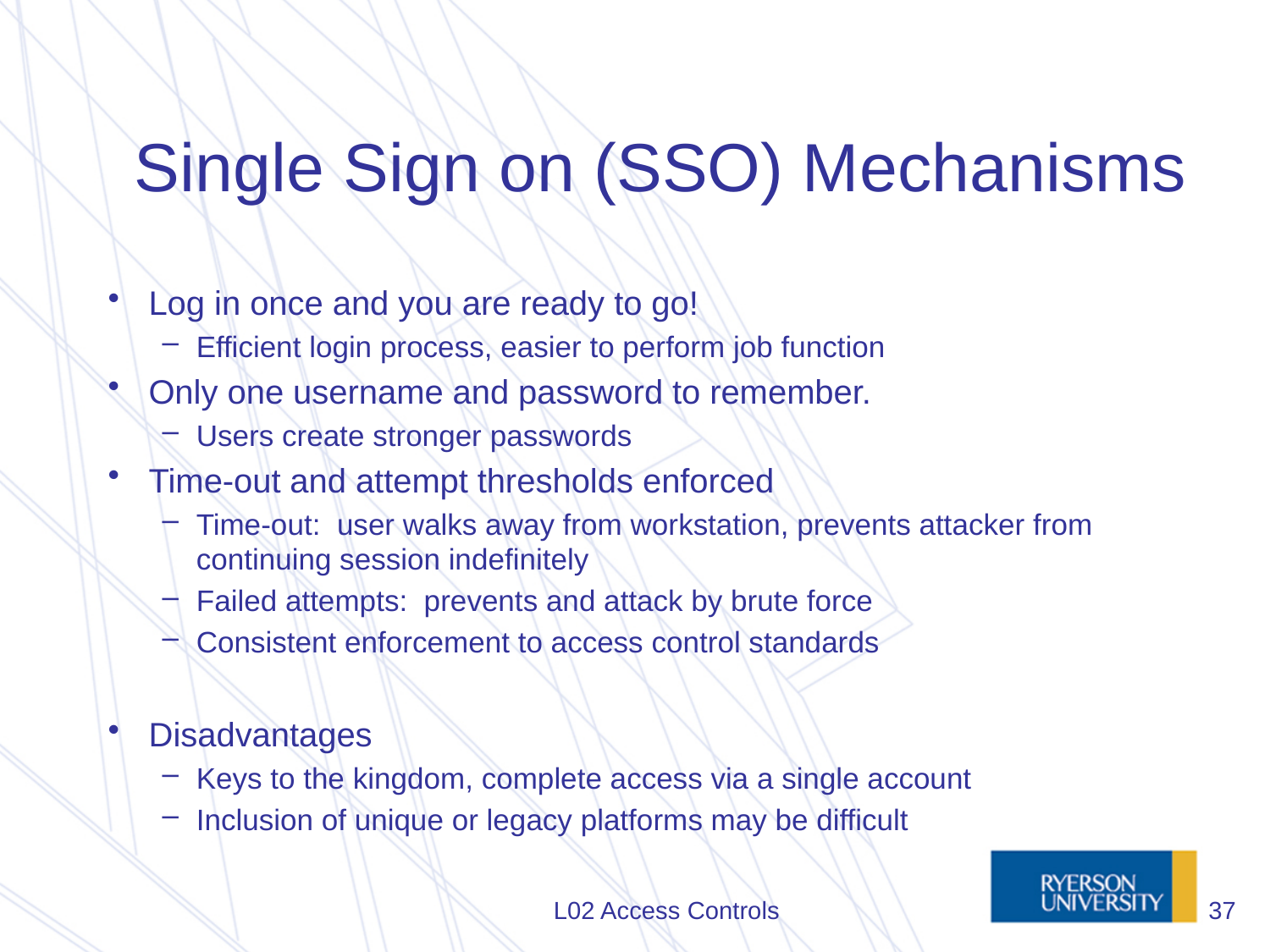

# Single Sign on (SSO) Mechanisms
Log in once and you are ready to go!
Efficient login process, easier to perform job function
Only one username and password to remember.
Users create stronger passwords
Time-out and attempt thresholds enforced
Time-out:  user walks away from workstation, prevents attacker from continuing session indefinitely
Failed attempts:  prevents and attack by brute force
Consistent enforcement to access control standards

Disadvantages
Keys to the kingdom, complete access via a single account
Inclusion of unique or legacy platforms may be difficult
L02 Access Controls
37